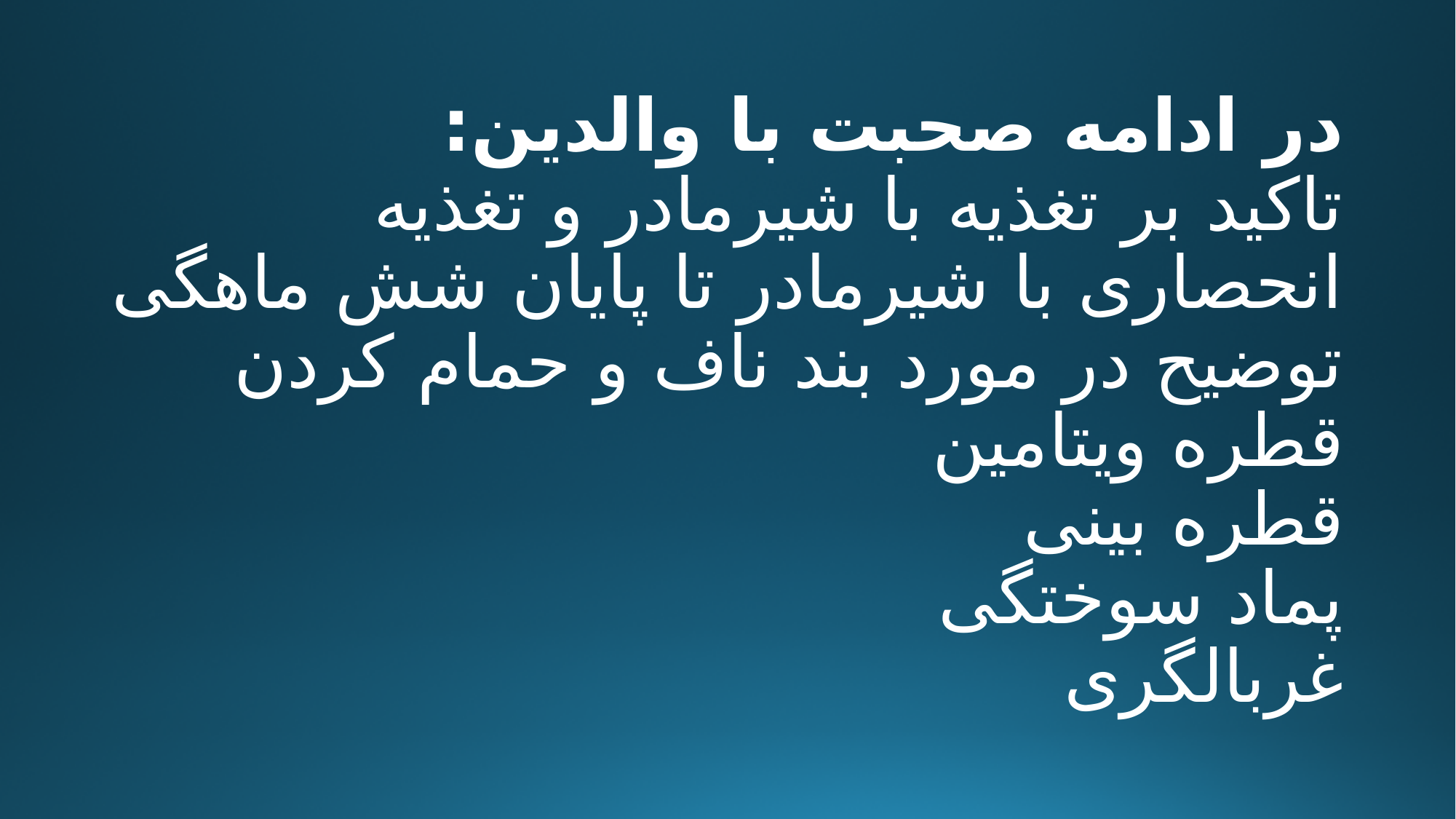

# در ادامه صحبت با والدین: تاکید بر تغذیه با شیرمادر و تغذیه انحصاری با شيرمادر تا پایان شش ماهگی توضیح در مورد بند ناف و حمام کردن قطره ویتامین قطره بینی پماد سوختگی غربالگری